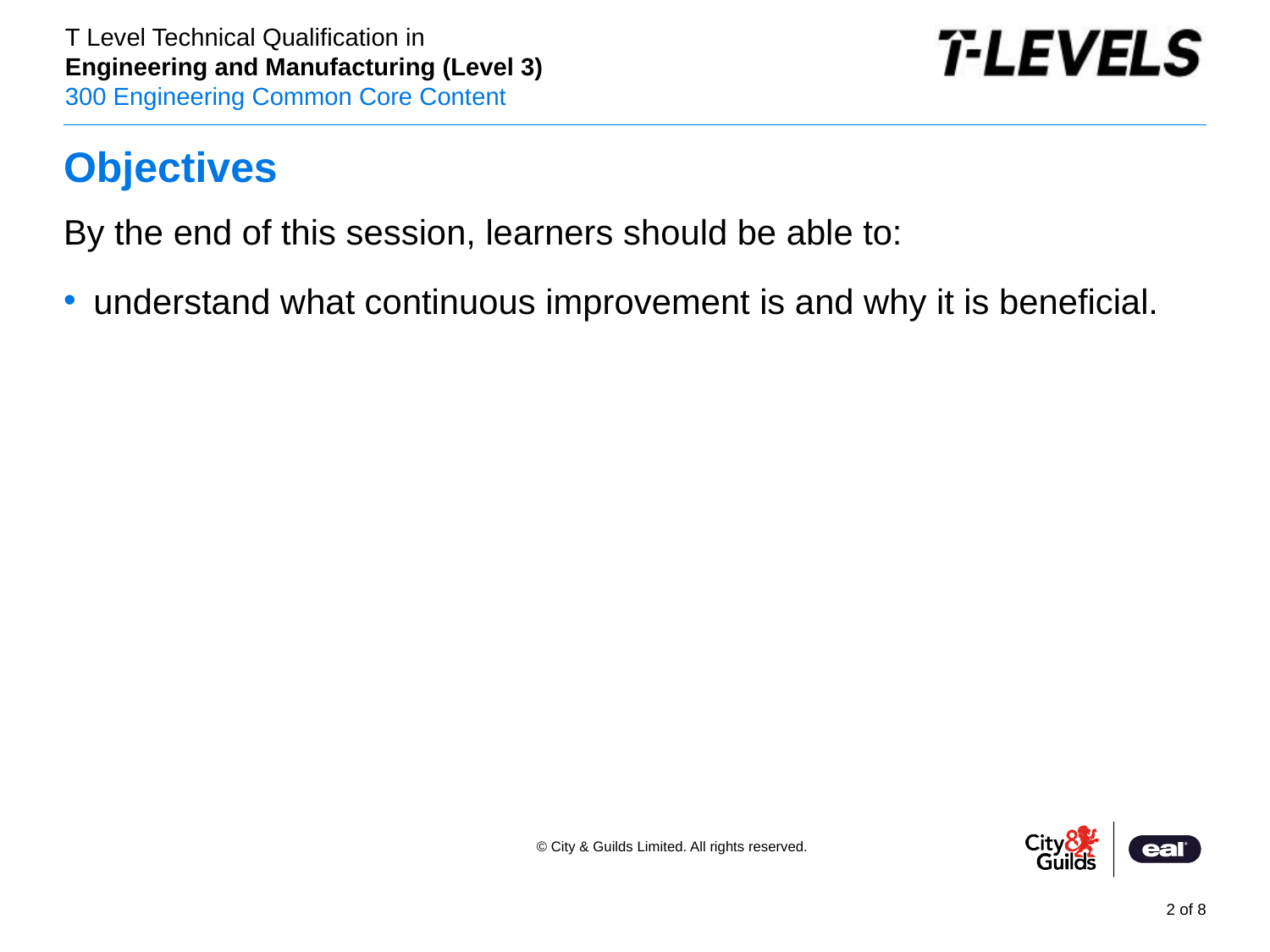

# Objectives
By the end of this session, learners should be able to:
understand what continuous improvement is and why it is beneficial.